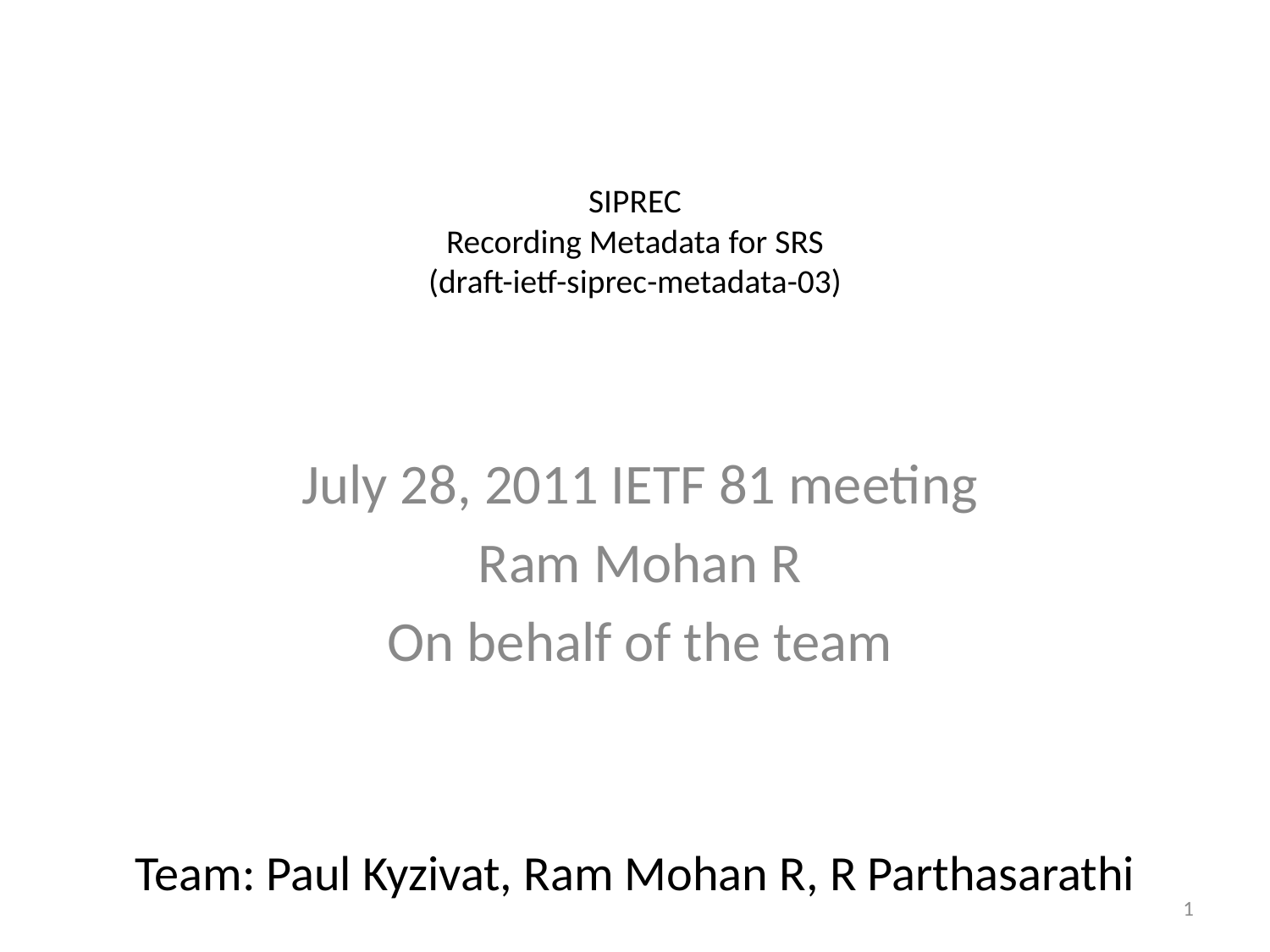

# SIPREC Recording Metadata for SRS (draft-ietf-siprec-metadata-03)
July 28, 2011 IETF 81 meeting
Ram Mohan R
On behalf of the team

Team: Paul Kyzivat, Ram Mohan R, R Parthasarathi

1